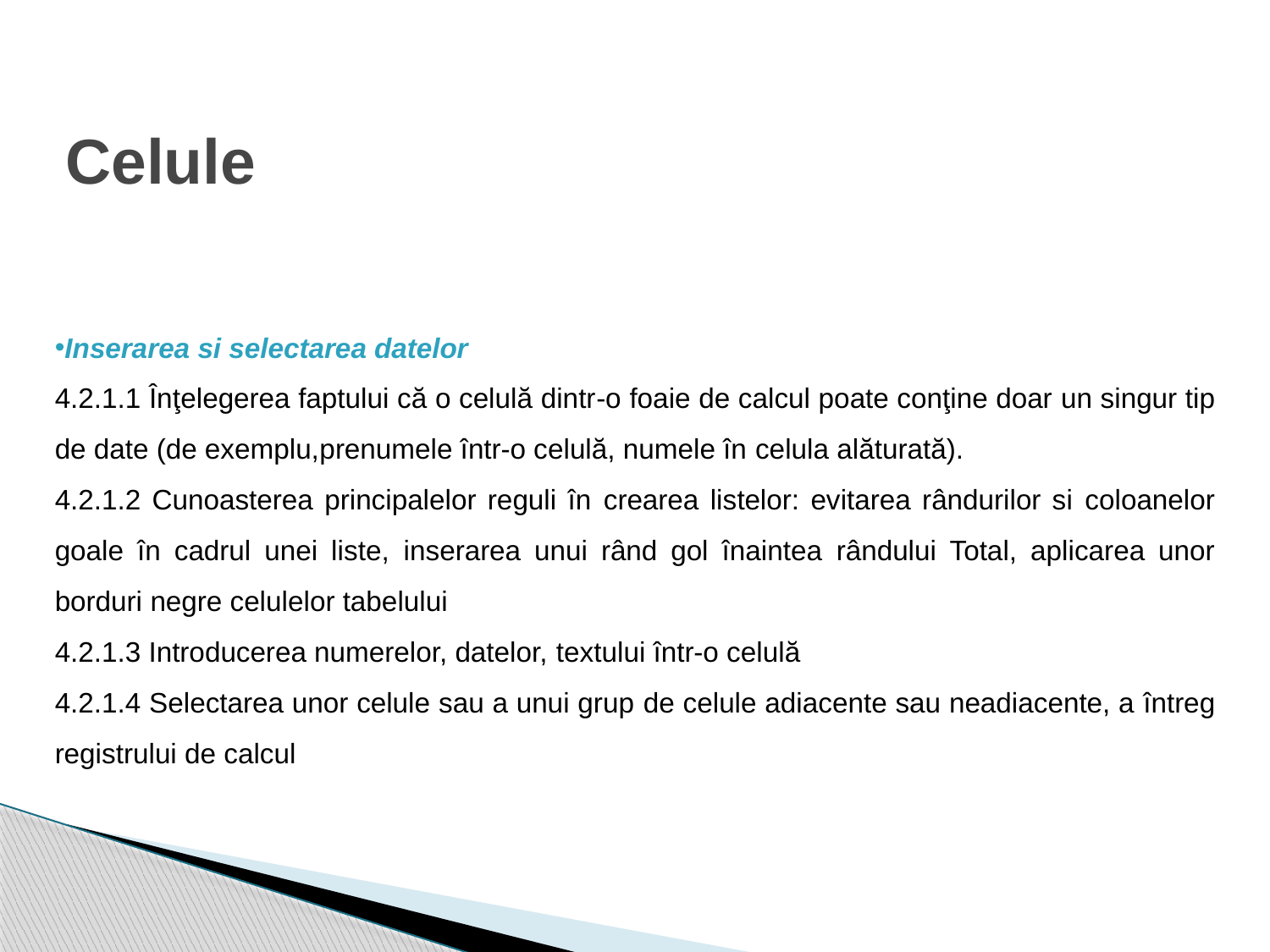

# Celule
Inserarea si selectarea datelor
4.2.1.1 Înţelegerea faptului că o celulă dintr-o foaie de calcul poate conţine doar un singur tip de date (de exemplu,prenumele într-o celulă, numele în celula alăturată).
4.2.1.2 Cunoasterea principalelor reguli în crearea listelor: evitarea rândurilor si coloanelor goale în cadrul unei liste, inserarea unui rând gol înaintea rândului Total, aplicarea unor borduri negre celulelor tabelului
4.2.1.3 Introducerea numerelor, datelor, textului într-o celulă
4.2.1.4 Selectarea unor celule sau a unui grup de celule adiacente sau neadiacente, a întreg registrului de calcul